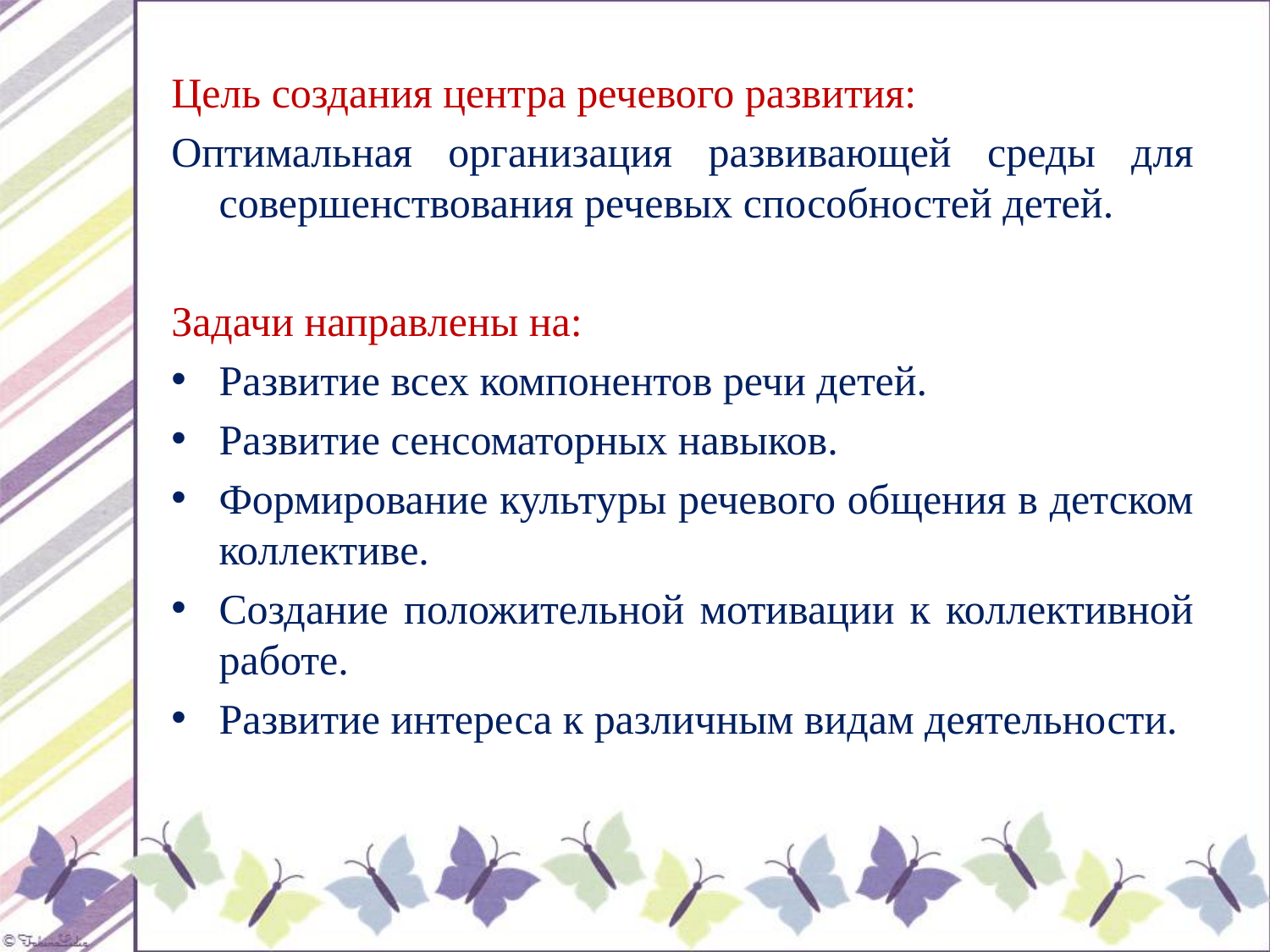

Цель создания центра речевого развития:
Оптимальная организация развивающей среды для совершенствования речевых способностей детей.

Задачи направлены на:
Развитие всех компонентов речи детей.
Развитие сенсоматорных навыков.
Формирование культуры речевого общения в детском коллективе.
Создание положительной мотивации к коллективной работе.
Развитие интереса к различным видам деятельности.